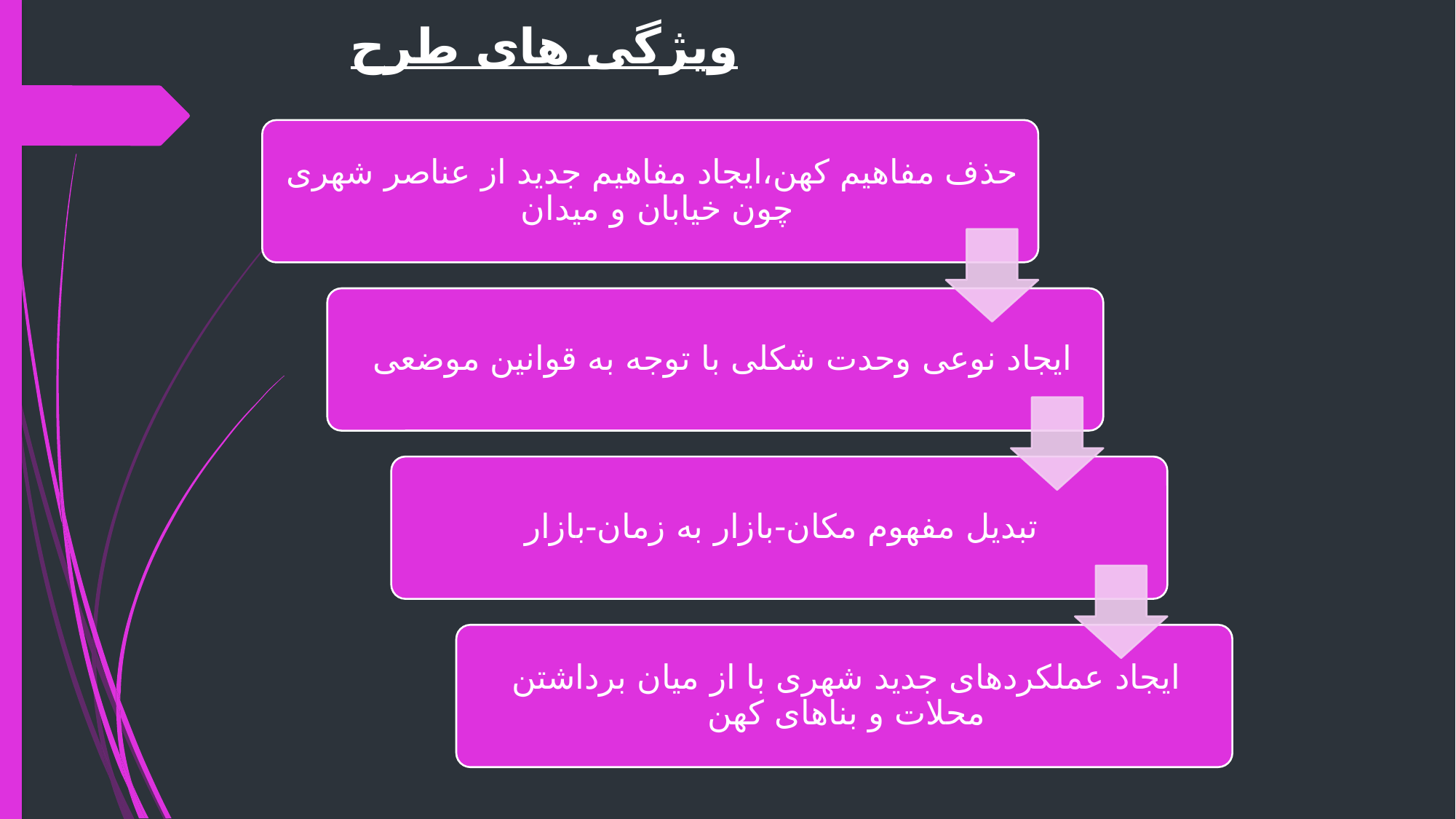

ویژگی های طرح
حذف مفاهیم کهن،ایجاد مفاهیم جدید از عناصر شهری چون خیابان و میدان
ایجاد نوعی وحدت شکلی با توجه به قوانین موضعی
تبدیل مفهوم مکان-بازار به زمان-بازار
ایجاد عملکردهای جدید شهری با از میان برداشتن محلات و بناهای کهن